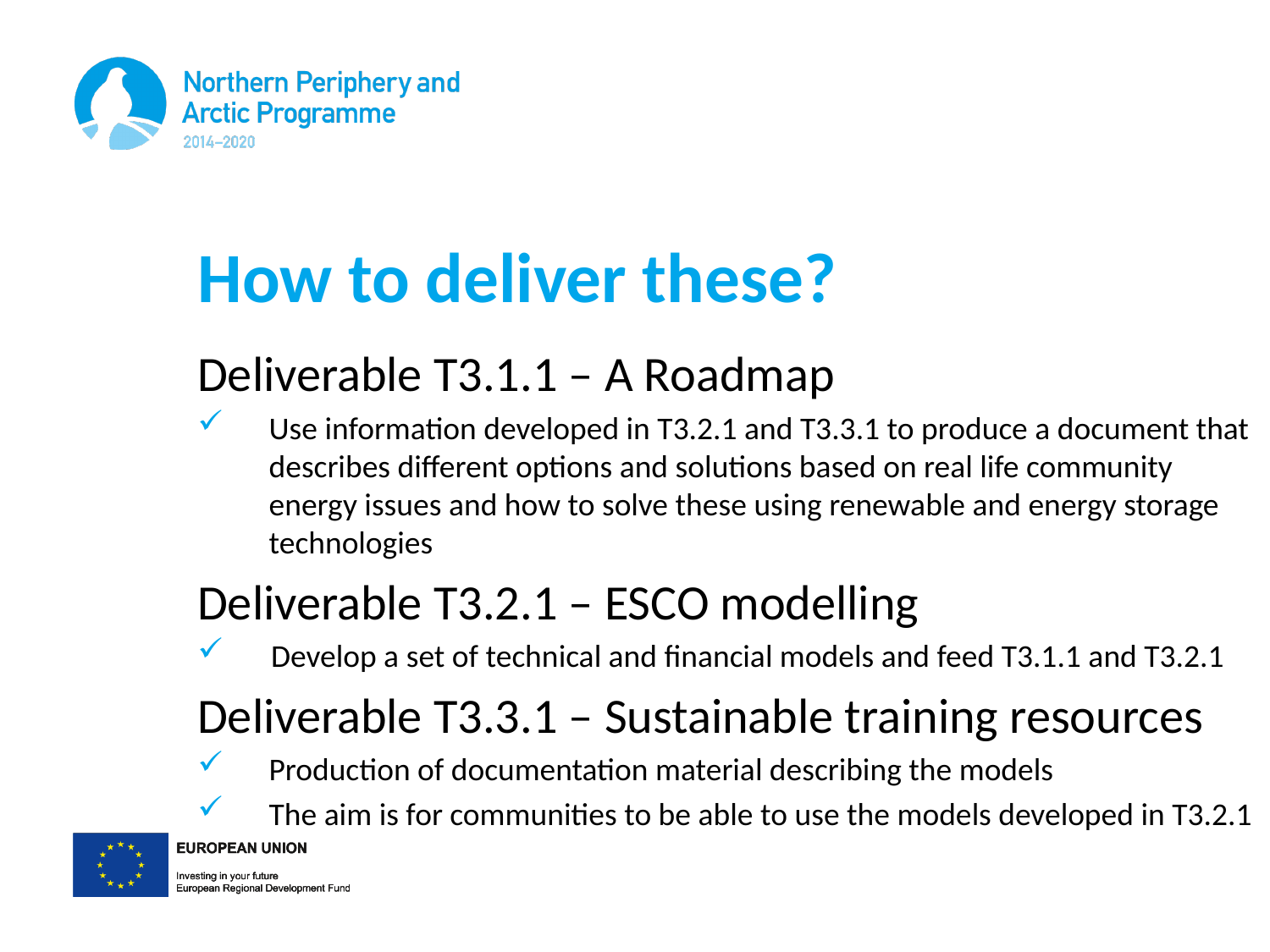

# How to deliver these?
Deliverable T3.1.1 – A Roadmap
Use information developed in T3.2.1 and T3.3.1 to produce a document that describes different options and solutions based on real life community energy issues and how to solve these using renewable and energy storage technologies
Deliverable T3.2.1 – ESCO modelling
Develop a set of technical and financial models and feed T3.1.1 and T3.2.1
Deliverable T3.3.1 – Sustainable training resources
Production of documentation material describing the models
The aim is for communities to be able to use the models developed in T3.2.1